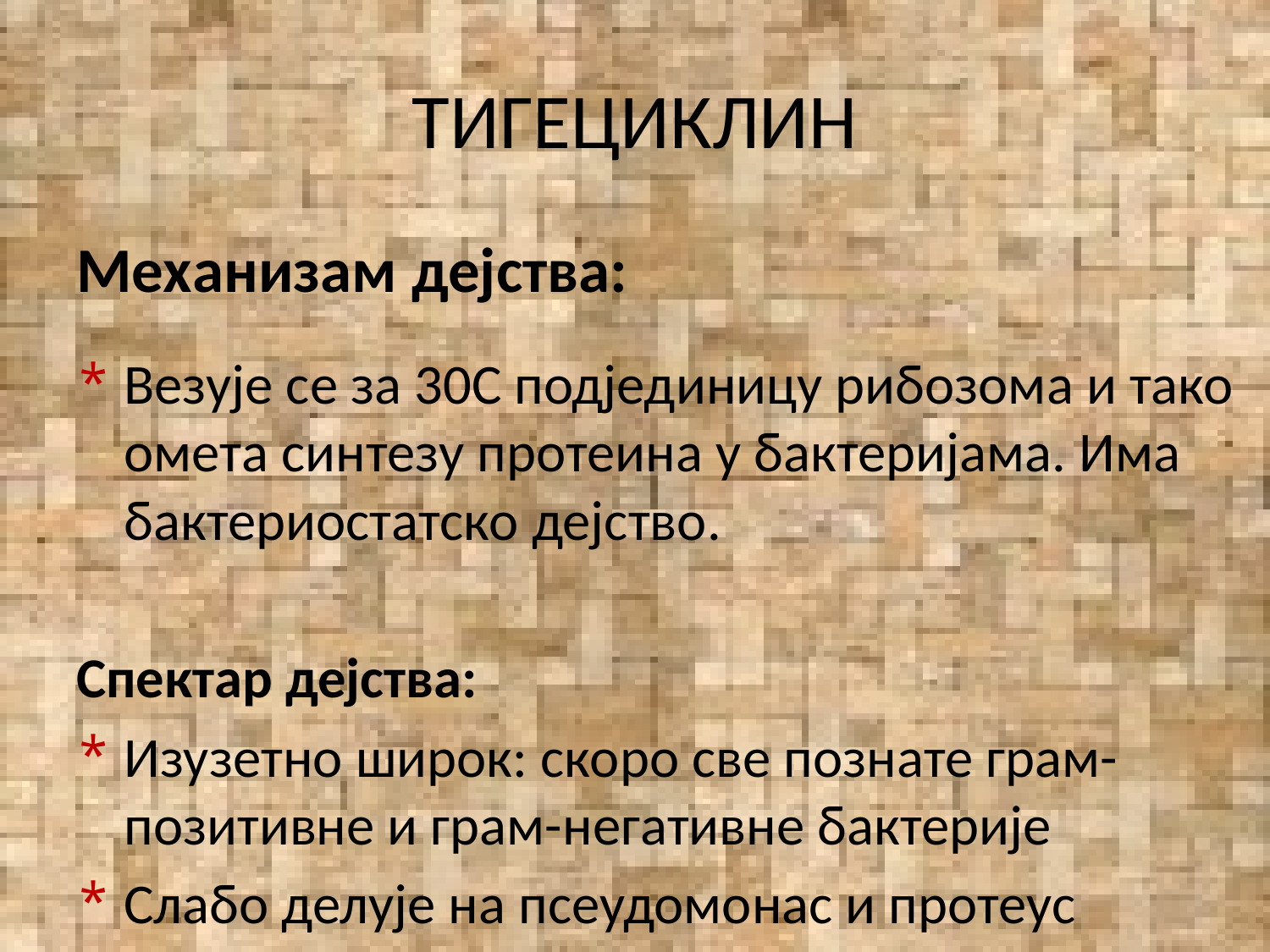

# ТИГЕЦИКЛИН
Механизам дејства:

Везује се за 30С подјединицу рибозома и тако омета синтезу протеина у бактеријама. Има бактериостатско дејство.

Спектар дејства:
Изузетно широк: скоро све познате грам-позитивне и грам-негативне бактерије
Слабо делује на псеудомонас и протеус